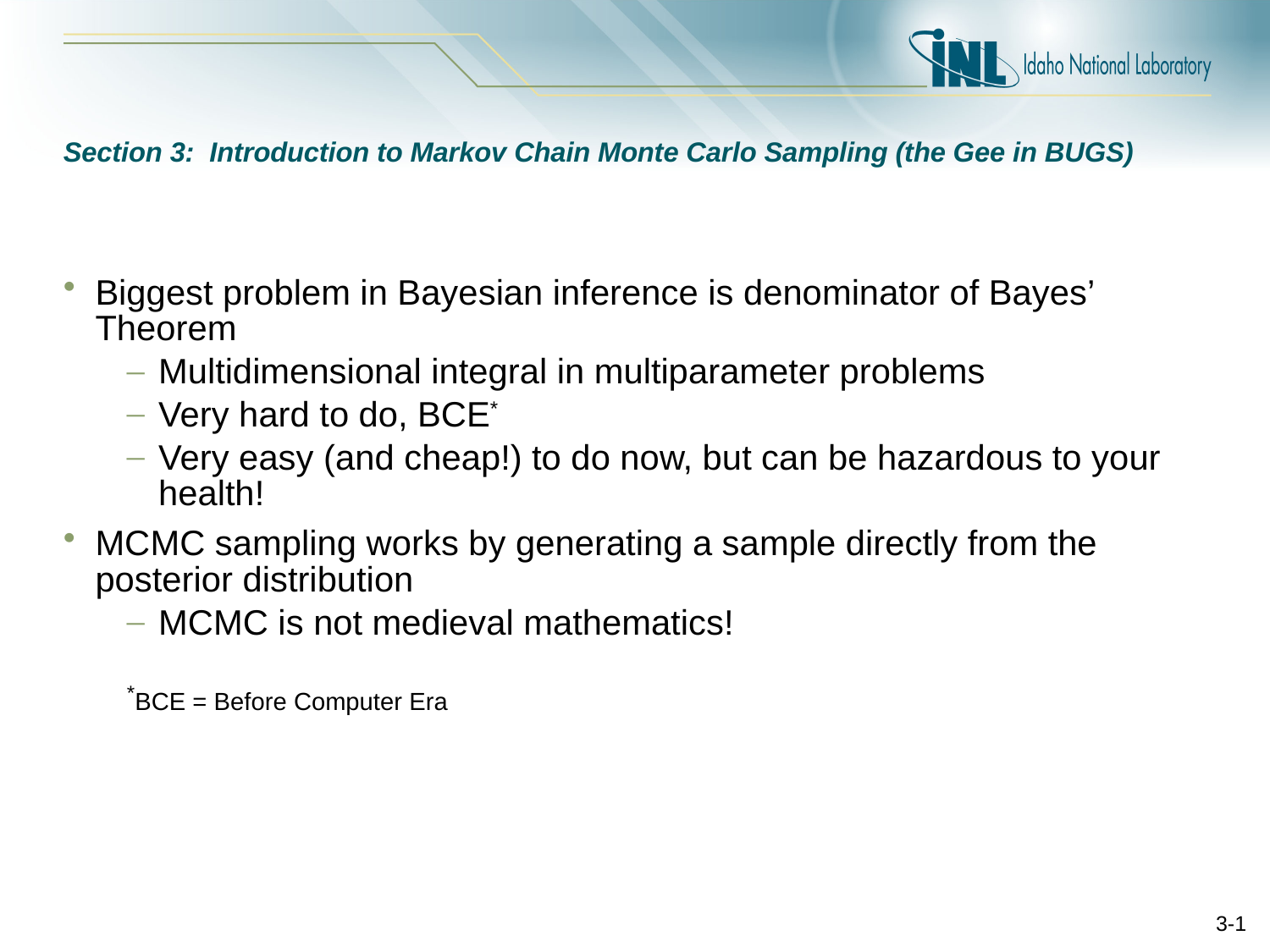

# Section 3:  Introduction to Markov Chain Monte Carlo Sampling (the Gee in BUGS)
Biggest problem in Bayesian inference is denominator of Bayes’ Theorem
Multidimensional integral in multiparameter problems
Very hard to do, BCE*
Very easy (and cheap!) to do now, but can be hazardous to your health!
MCMC sampling works by generating a sample directly from the posterior distribution
MCMC is not medieval mathematics!

*BCE = Before Computer Era
3-1